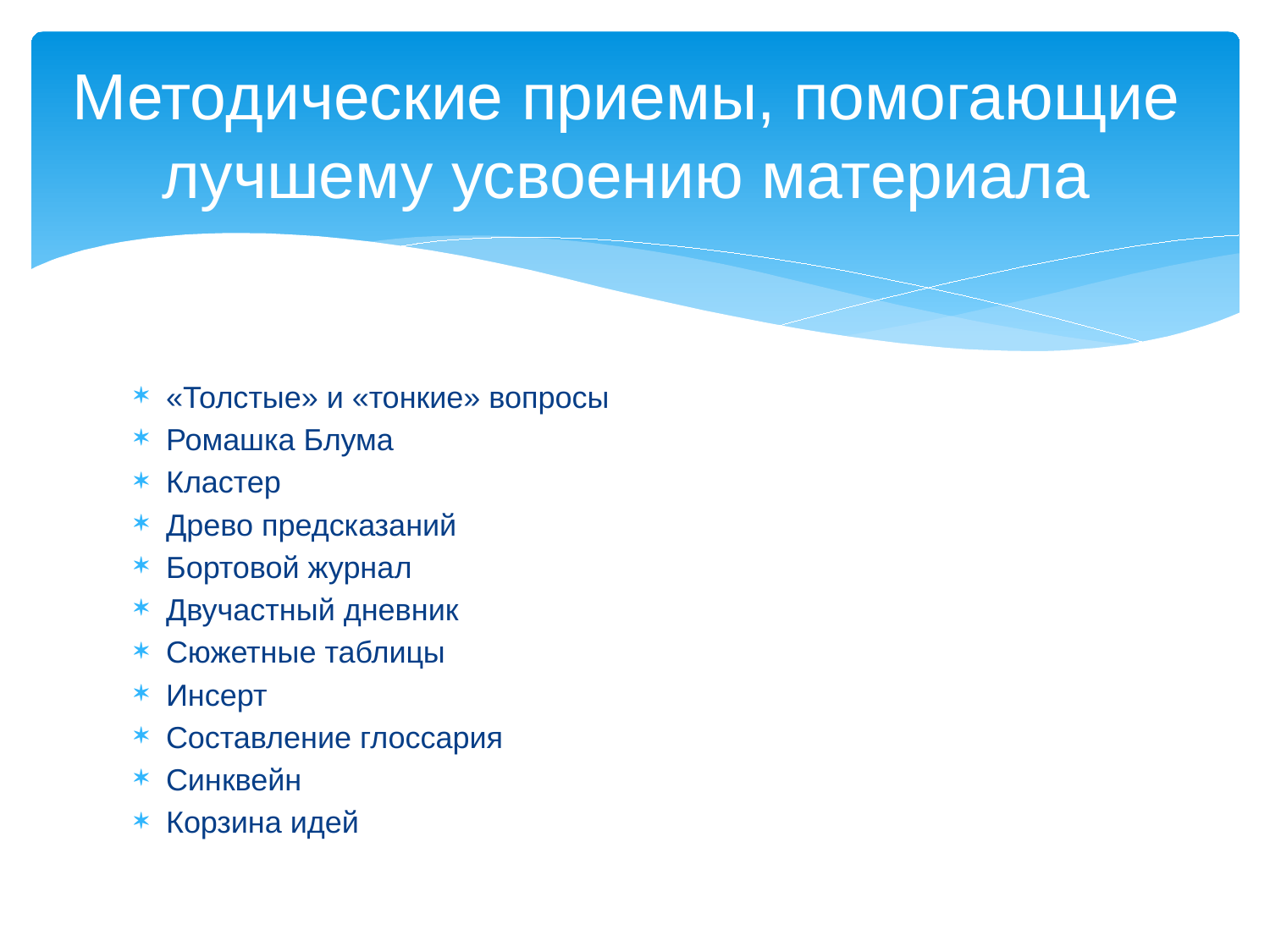

# Методические приемы, помогающие лучшему усвоению материала
«Толстые» и «тонкие» вопросы
Ромашка Блума
Кластер
Древо предсказаний
Бортовой журнал
Двучастный дневник
Сюжетные таблицы
Инсерт
Составление глоссария
Синквейн
Корзина идей